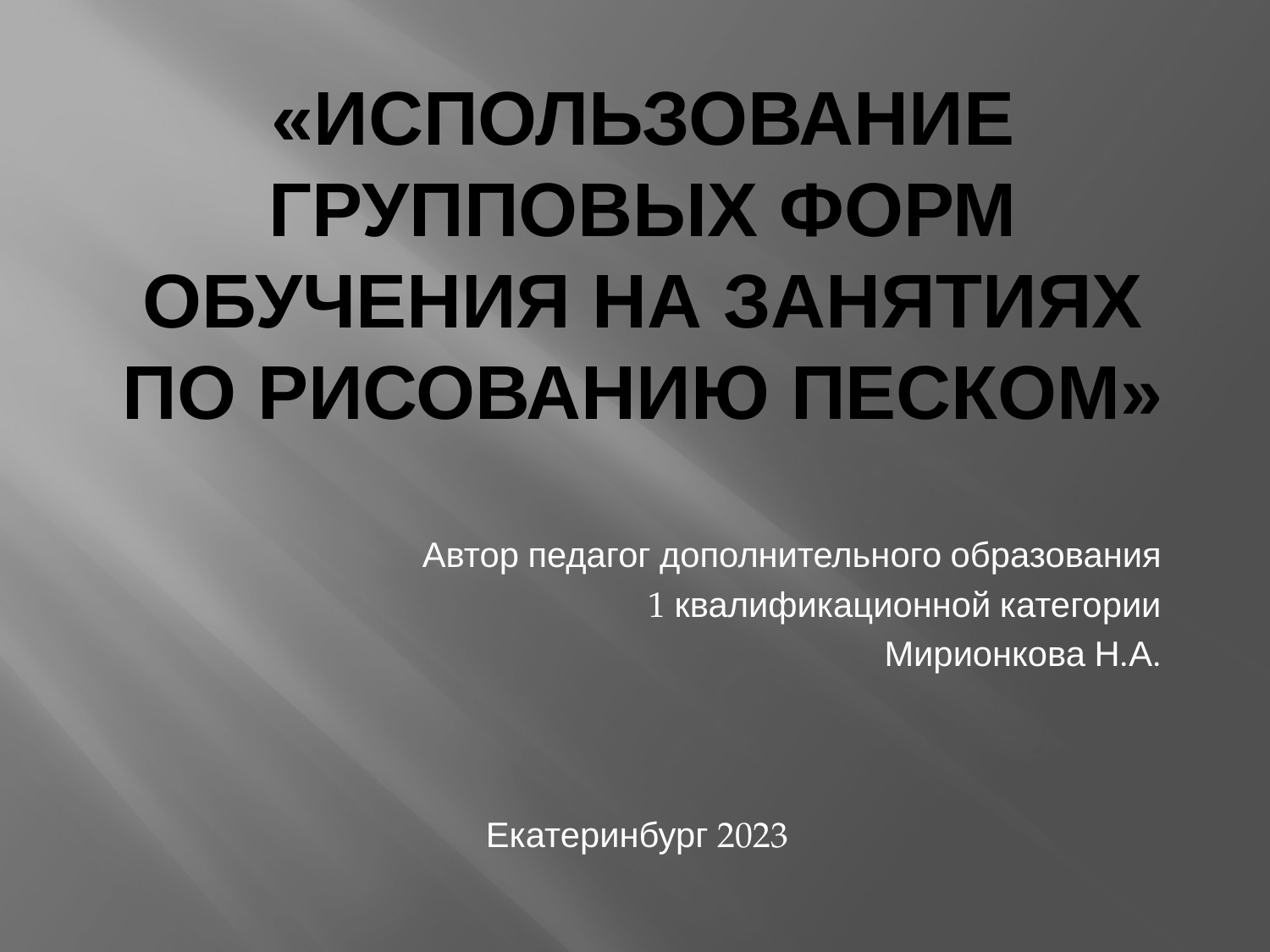

# «Использование групповых форм обучения на занятиях по рисованию песком»
Автор педагог дополнительного образования
1 квалификационной категории
Мирионкова Н.А.
Екатеринбург 2023